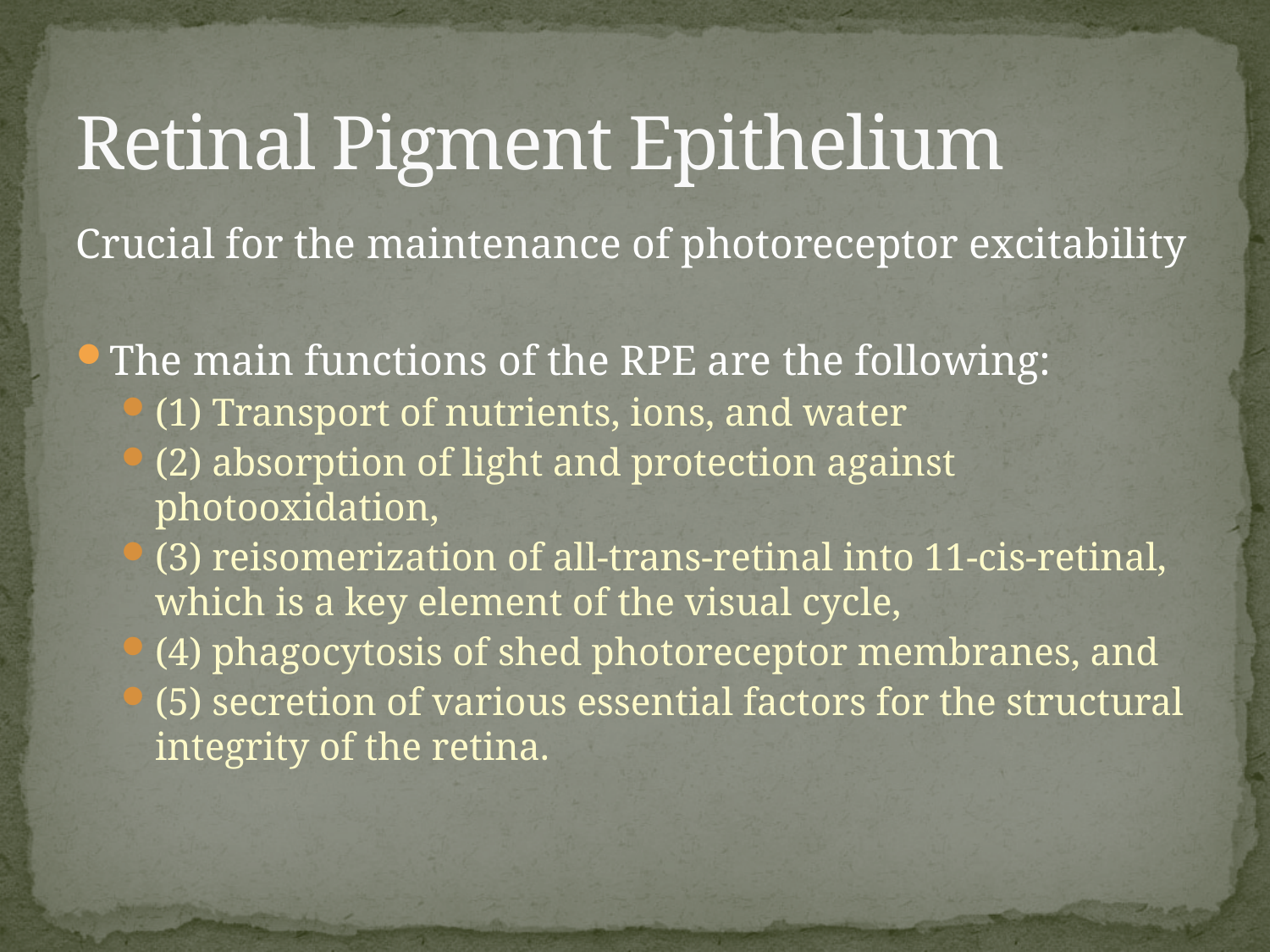

# Retinal Pigment Epithelium
Crucial for the maintenance of photoreceptor excitability

The main functions of the RPE are the following:
(1) Transport of nutrients, ions, and water
(2) absorption of light and protection against photooxidation,
(3) reisomerization of all-trans-retinal into 11-cis-retinal, which is a key element of the visual cycle,
(4) phagocytosis of shed photoreceptor membranes, and
(5) secretion of various essential factors for the structural integrity of the retina.